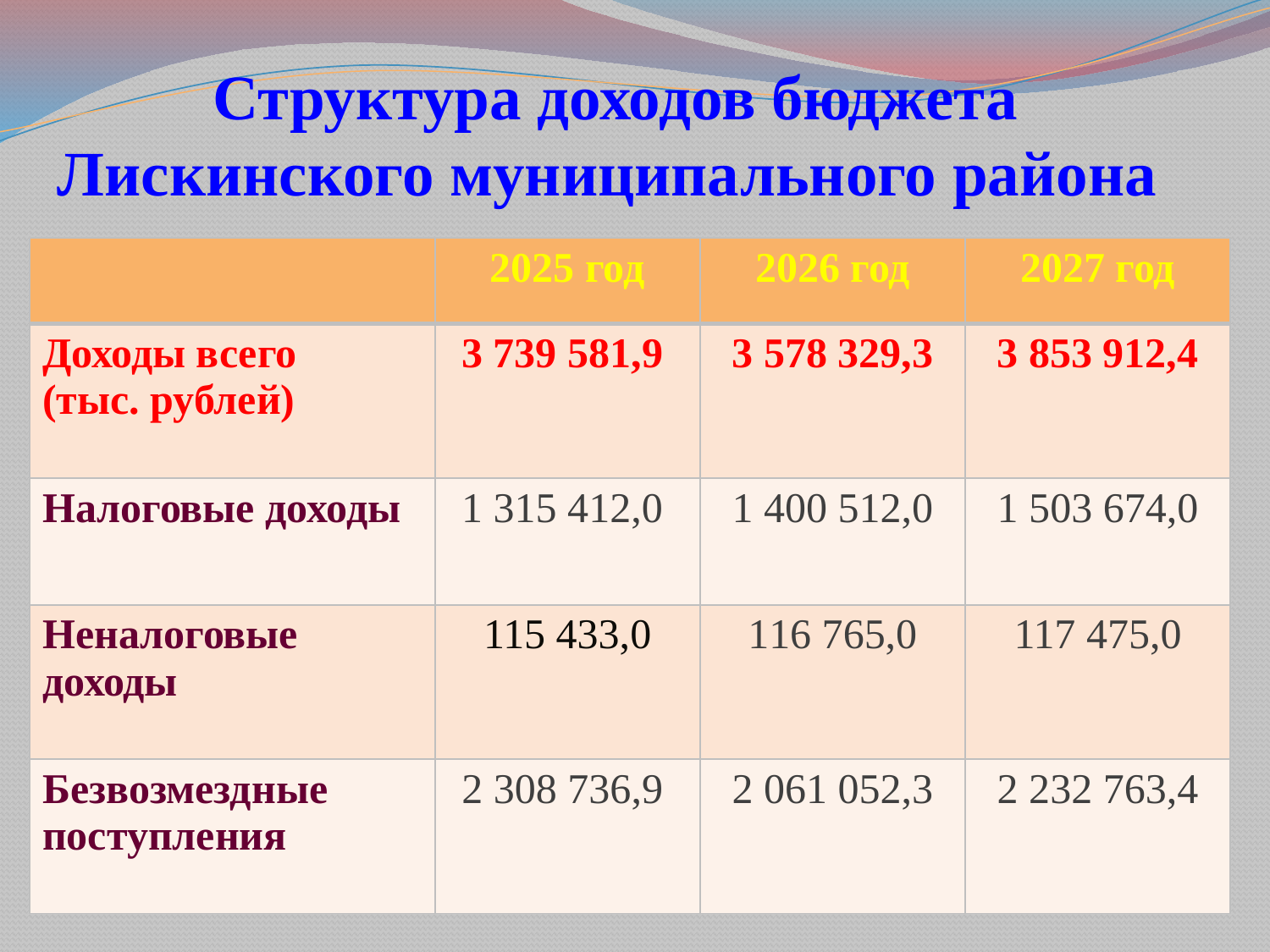

# Структура доходов бюджета Лискинского муниципального района
|  | 2025 год | 2026 год | 2027 год |
| --- | --- | --- | --- |
| Доходы всего (тыс. рублей) | 3 739 581,9 | 3 578 329,3 | 3 853 912,4 |
| Налоговые доходы | 1 315 412,0 | 1 400 512,0 | 1 503 674,0 |
| Неналоговые доходы | 115 433,0 | 116 765,0 | 117 475,0 |
| Безвозмездные поступления | 2 308 736,9 | 2 061 052,3 | 2 232 763,4 |